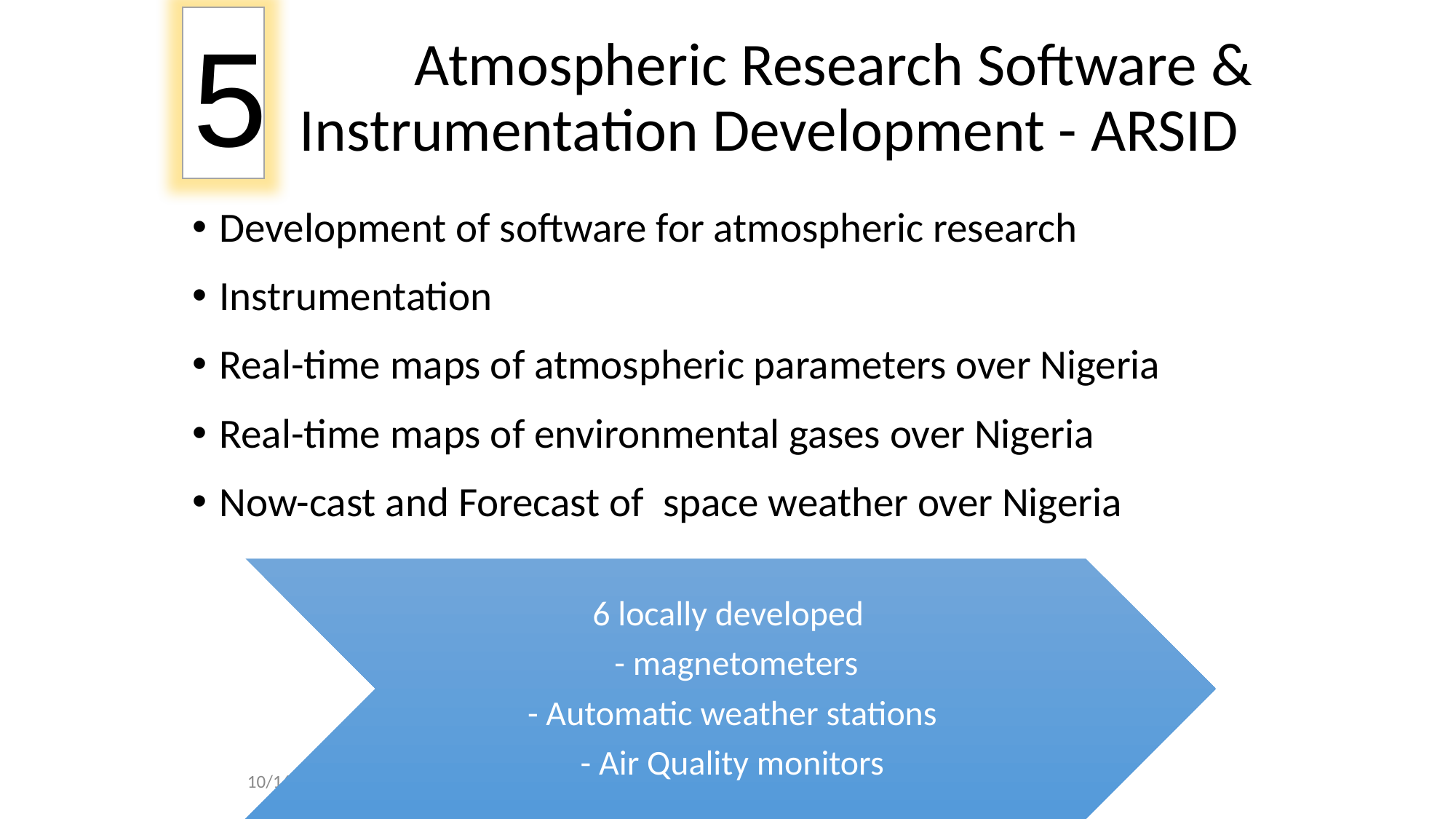

5
# Atmospheric Research Software & Instrumentation Development - ARSID
Development of software for atmospheric research
Instrumentation
Real-time maps of atmospheric parameters over Nigeria
Real-time maps of environmental gases over Nigeria
Now-cast and Forecast of  space weather over Nigeria

6 locally developed
 - magnetometers
- Automatic weather stations
- Air Quality monitors
10/16/2022
www.carnasrda.com